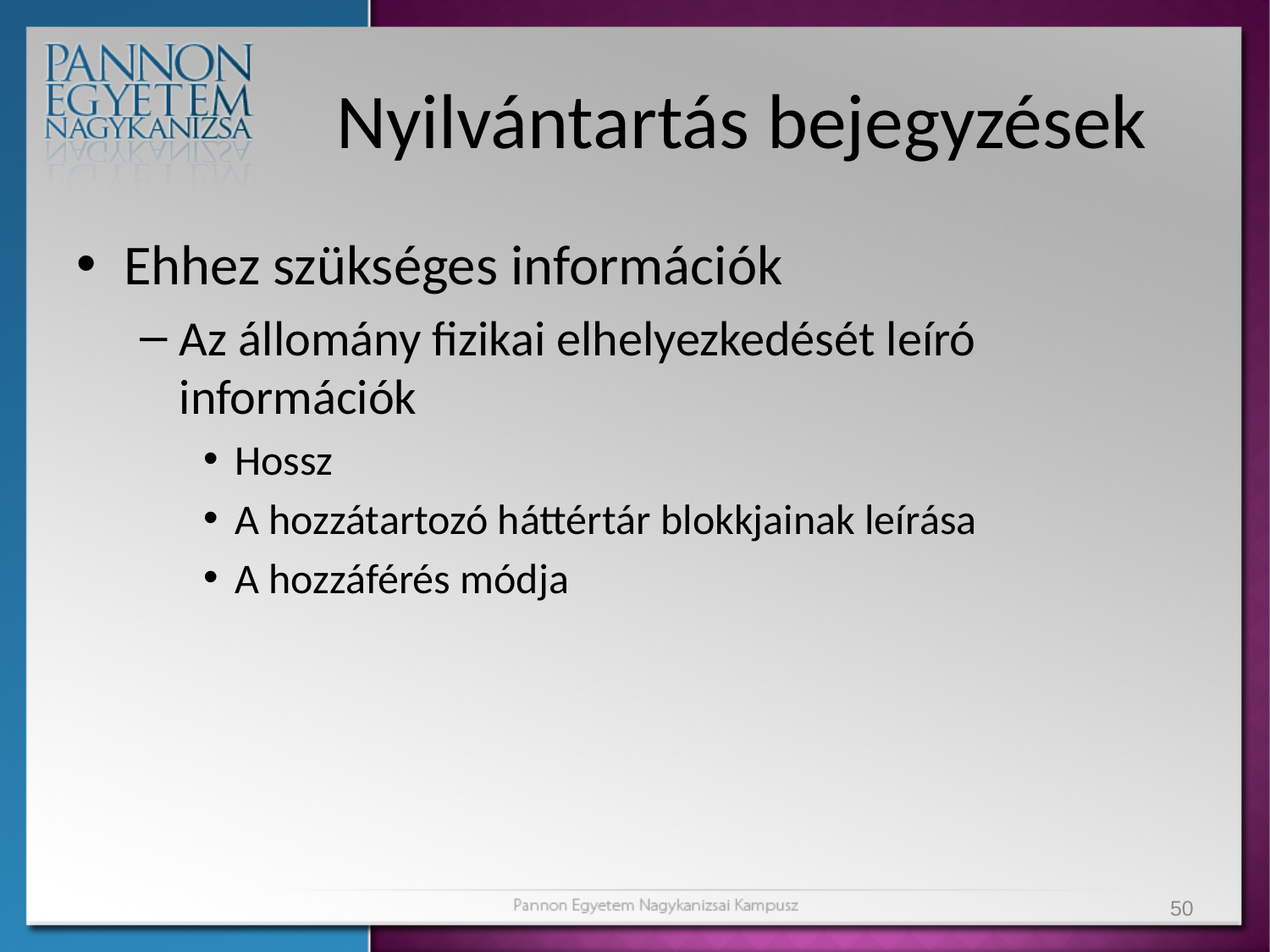

# Nyilvántartás bejegyzések
Ehhez szükséges információk
Az állomány fizikai elhelyezkedését leíró információk
Hossz
A hozzátartozó háttértár blokkjainak leírása
A hozzáférés módja
50